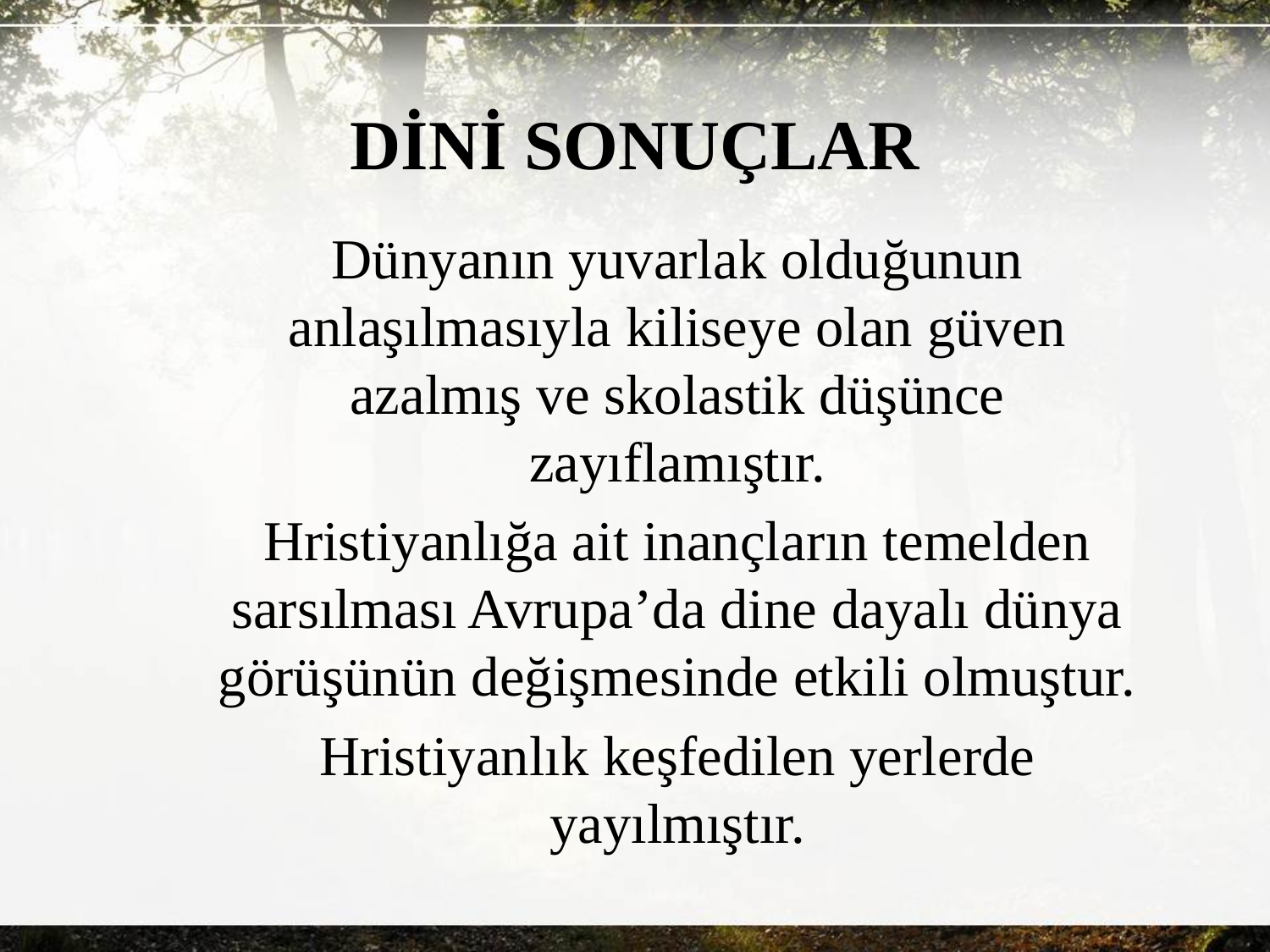

# DİNİ SONUÇLAR
Dünyanın yuvarlak olduğunun anlaşılmasıyla kiliseye olan güven azalmış ve skolastik düşünce zayıflamıştır.
Hristiyanlığa ait inançların temelden sarsılması Avrupa’da dine dayalı dünya görüşünün değişmesinde etkili olmuştur.
Hristiyanlık keşfedilen yerlerde yayılmıştır.